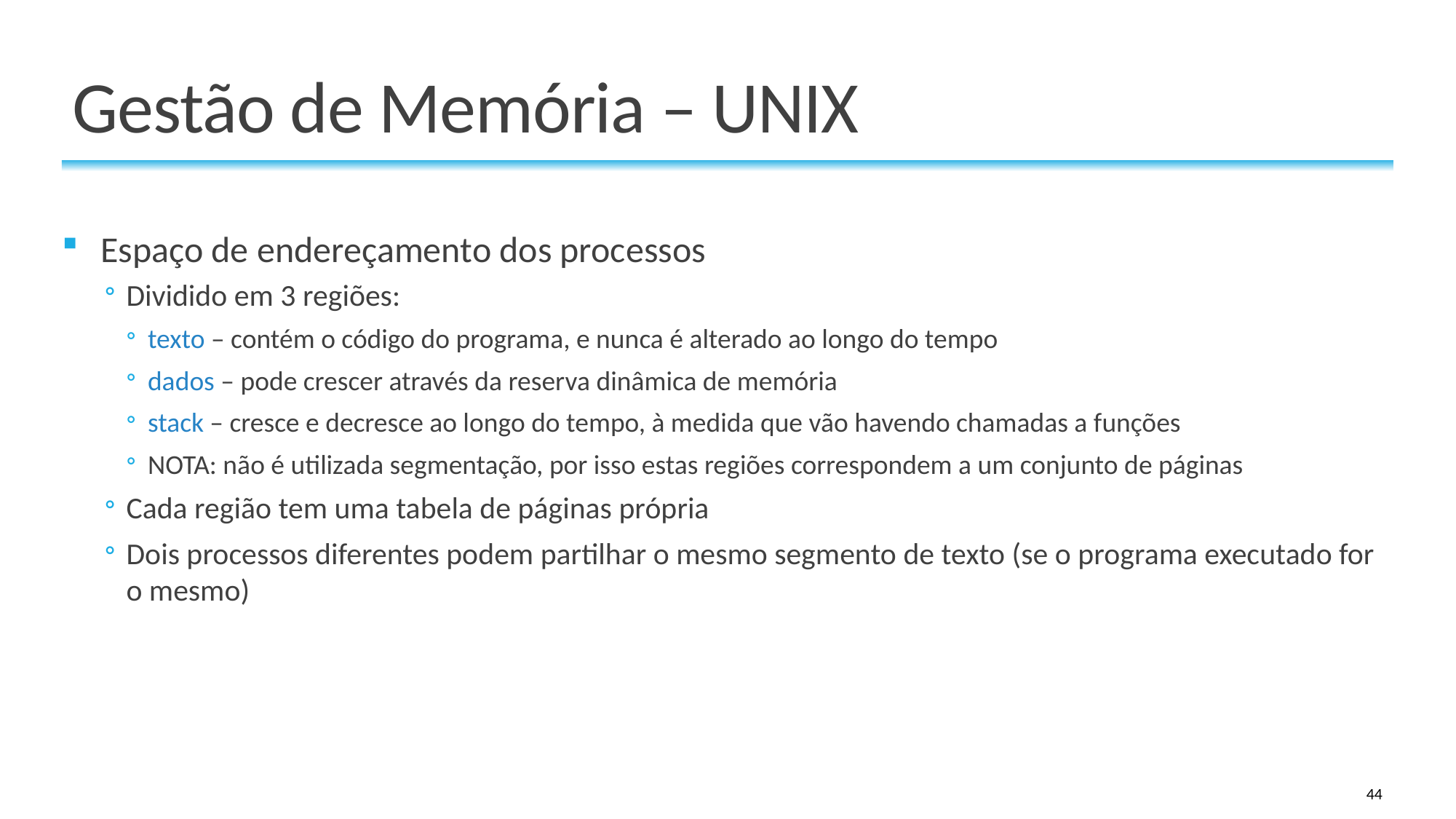

# Gestão de Memória – UNIX
Espaço de endereçamento dos processos
Dividido em 3 regiões:
texto – contém o código do programa, e nunca é alterado ao longo do tempo
dados – pode crescer através da reserva dinâmica de memória
stack – cresce e decresce ao longo do tempo, à medida que vão havendo chamadas a funções
NOTA: não é utilizada segmentação, por isso estas regiões correspondem a um conjunto de páginas
Cada região tem uma tabela de páginas própria
Dois processos diferentes podem partilhar o mesmo segmento de texto (se o programa executado for o mesmo)

44